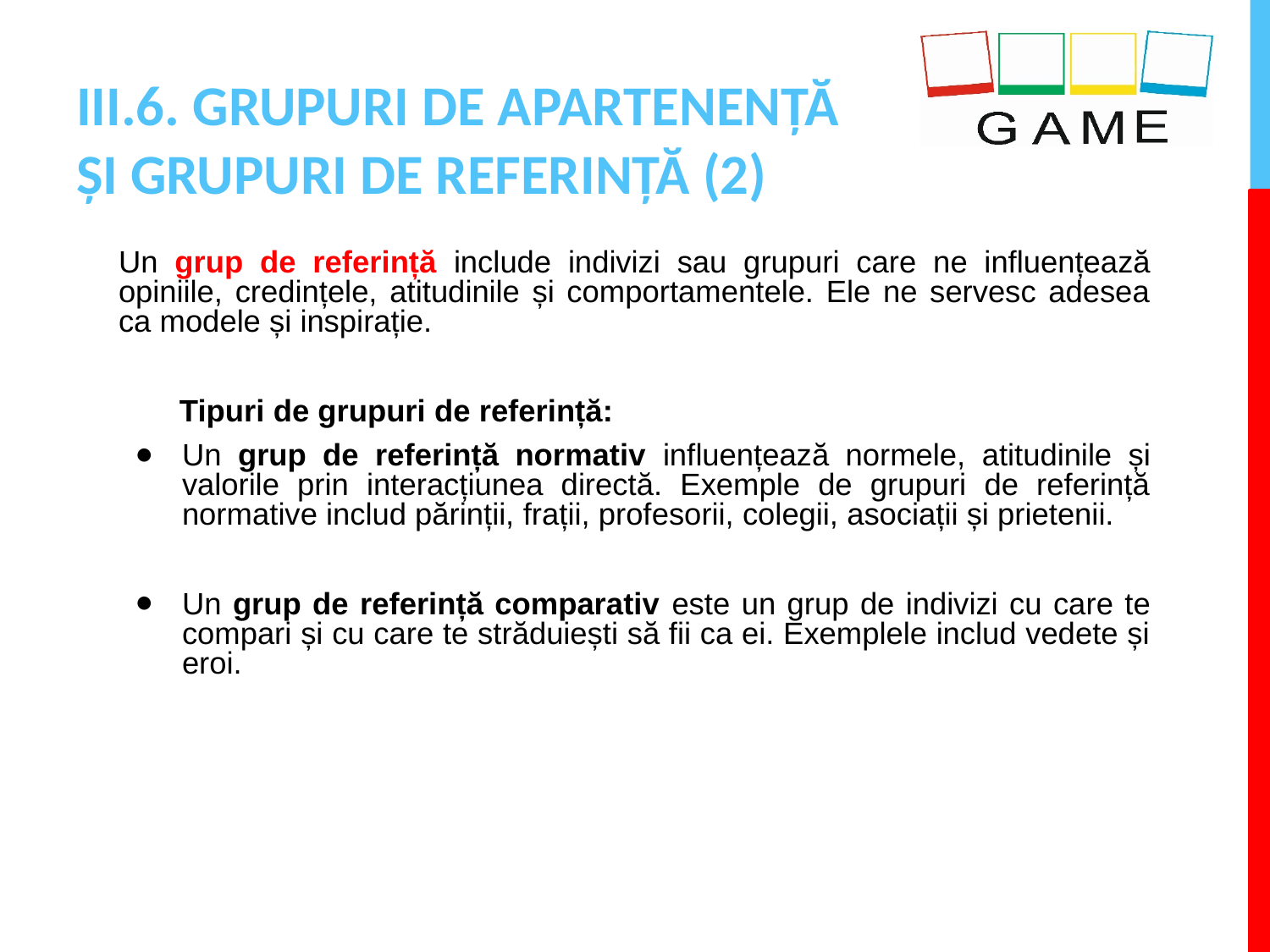

# III.6. GRUPURI DE APARTENENȚĂ ȘI GRUPURI DE REFERINȚĂ (2)
Un grup de referință include indivizi sau grupuri care ne influențează opiniile, credințele, atitudinile și comportamentele. Ele ne servesc adesea ca modele și inspirație.

       Tipuri de grupuri de referință:
Un grup de referință normativ influențează normele, atitudinile și valorile prin interacțiunea directă. Exemple de grupuri de referință normative includ părinții, frații, profesorii, colegii, asociații și prietenii.

Un grup de referință comparativ este un grup de indivizi cu care te compari și cu care te străduiești să fii ca ei. Exemplele includ vedete și eroi.